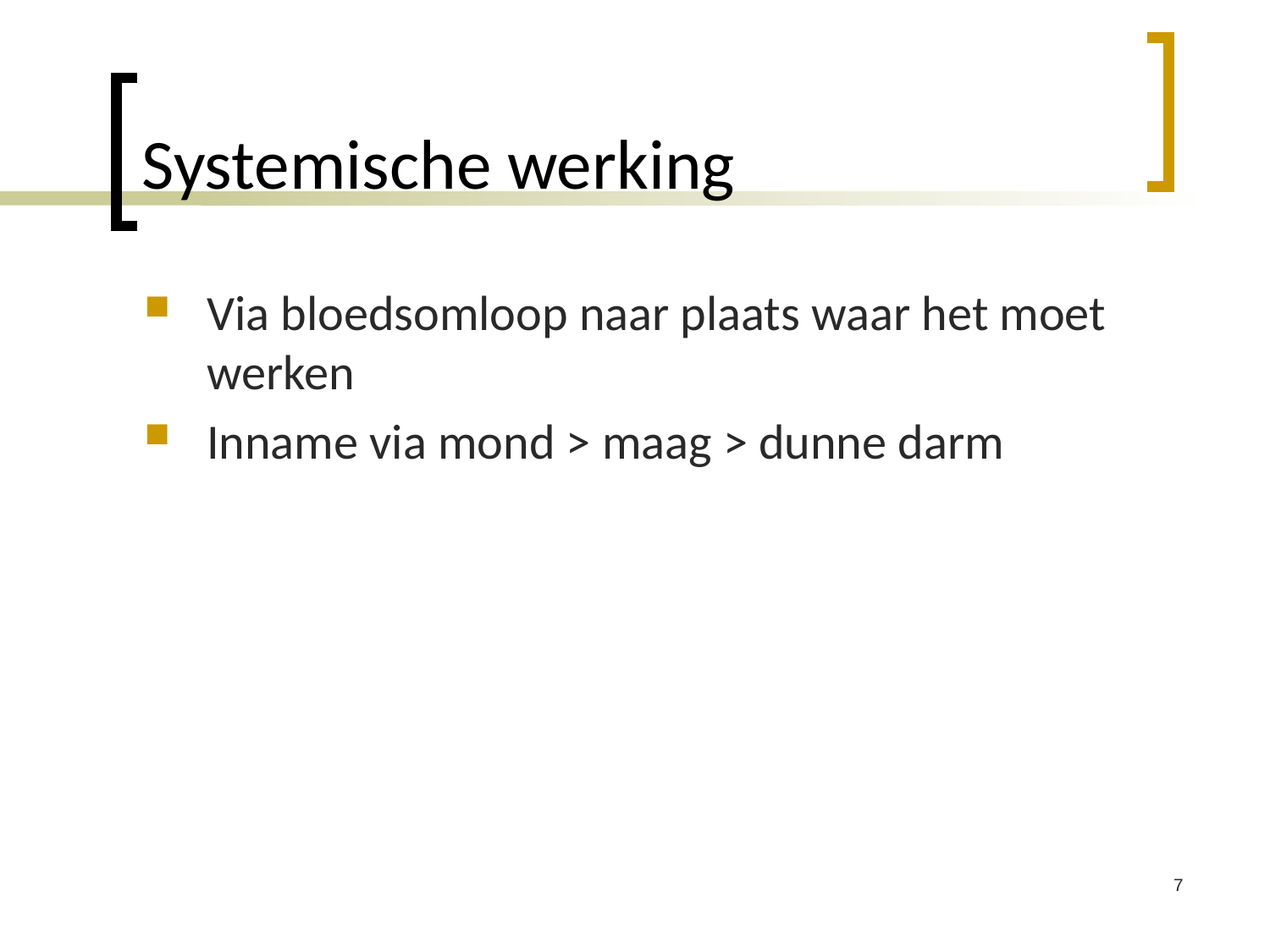

# Systemische werking
Via bloedsomloop naar plaats waar het moet werken
Inname via mond > maag > dunne darm

7